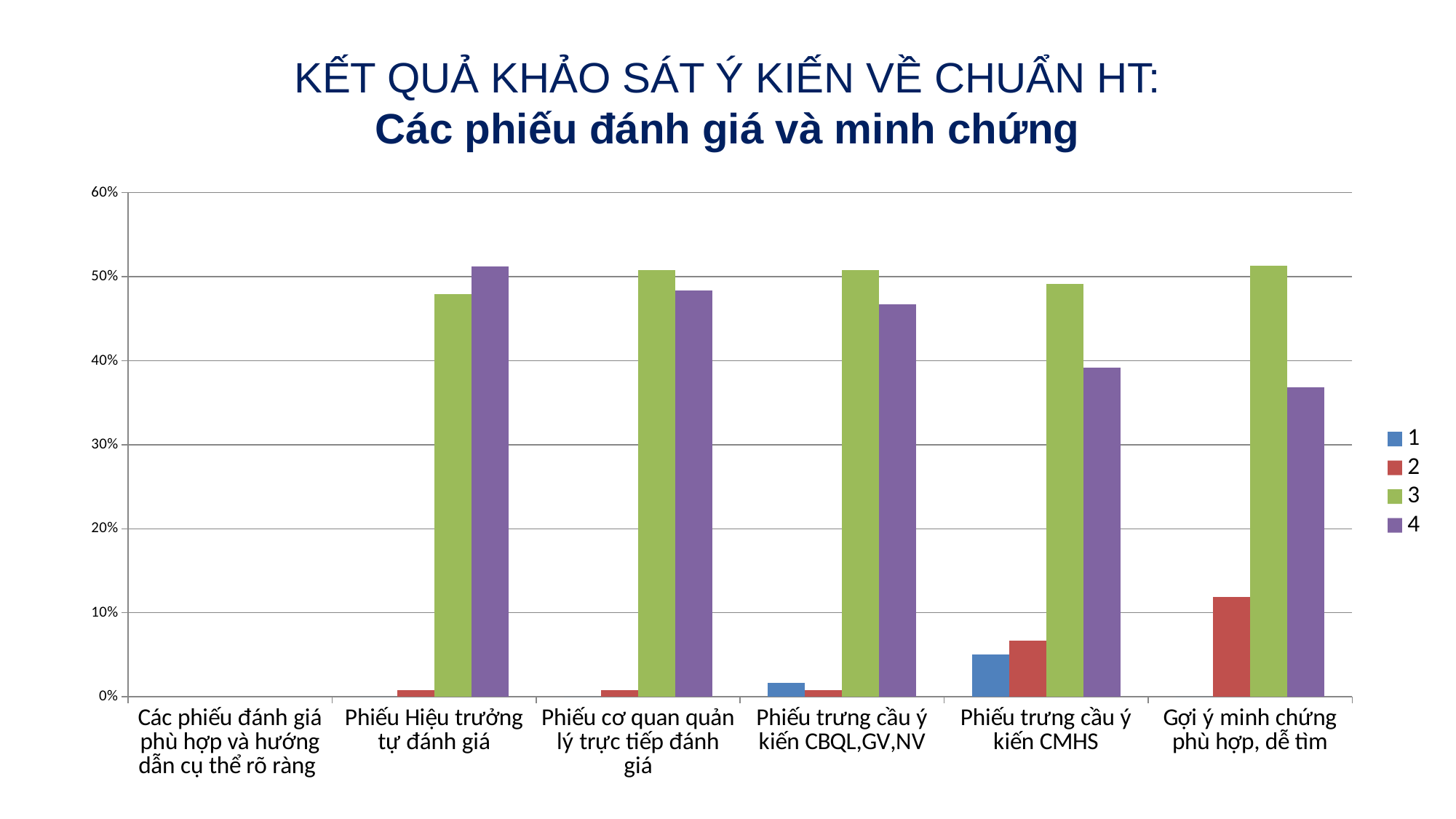

# KẾT QUẢ KHẢO SÁT Ý KIẾN VỀ CHUẨN HT: Các phiếu đánh giá và minh chứng

### Chart

| Category | 1 | 2 | 3 | 4 |
|---|---|---|---|---|
| Các phiếu đánh giá phù hợp và hướng dẫn cụ thể rõ ràng  | None | None | None | None |
| Phiếu Hiệu trưởng tự đánh giá | 0.0 | 0.008130081300813009 | 0.47967479674796787 | 0.5121951219512191 |
| Phiếu cơ quan quản lý trực tiếp đánh giá | 0.0 | 0.00819672131147541 | 0.5081967213114754 | 0.48360655737704955 |
| Phiếu trưng cầu ý kiến CBQL,GV,NV | 0.01639344262295082 | 0.00819672131147541 | 0.5081967213114754 | 0.46721311475409827 |
| Phiếu trưng cầu ý kiến CMHS | 0.05 | 0.06666666666666668 | 0.491666666666667 | 0.3916666666666671 |
| Gợi ý minh chứng phù hợp, dễ tìm | 0.0 | 0.118421052631579 | 0.5131578947368417 | 0.3684210526315789 |